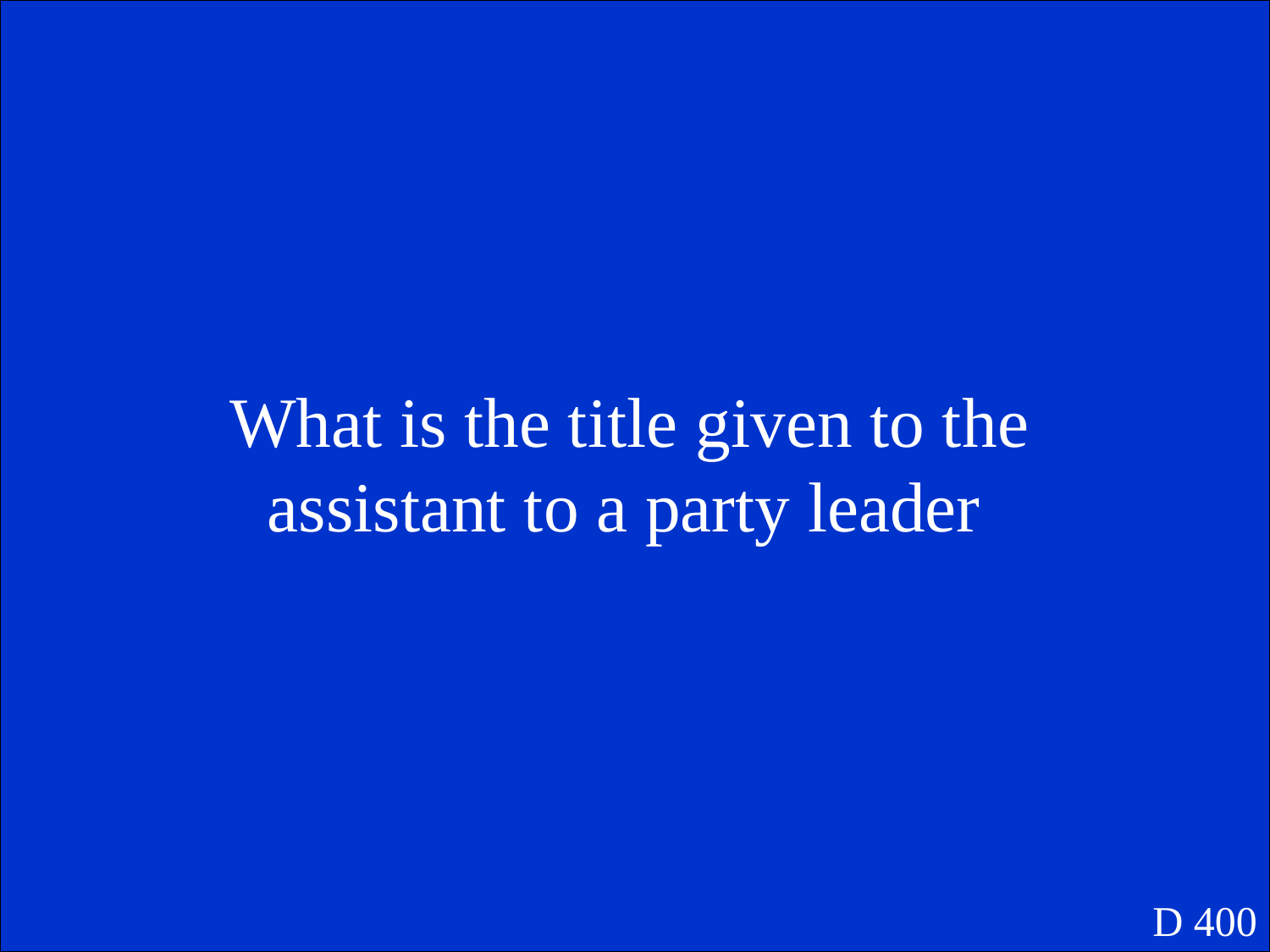

What is the title given to the assistant to a party leader
D 400